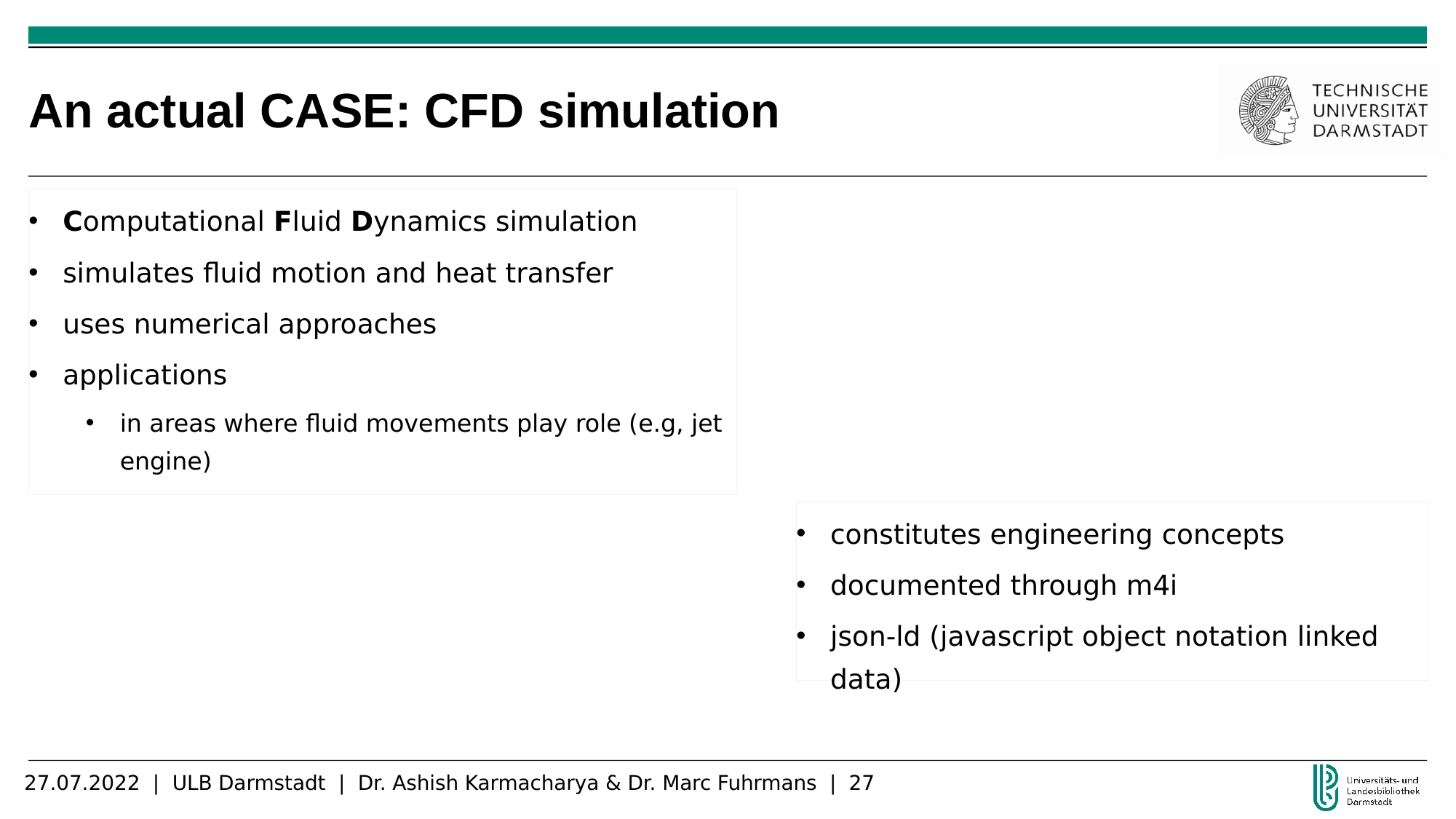

# An actual CASE: CFD simulation
Computational Fluid Dynamics simulation
simulates fluid motion and heat transfer
uses numerical approaches
applications
in areas where fluid movements play role (e.g, jet engine)

constitutes engineering concepts
documented through m4i
json-ld (javascript object notation linked data)